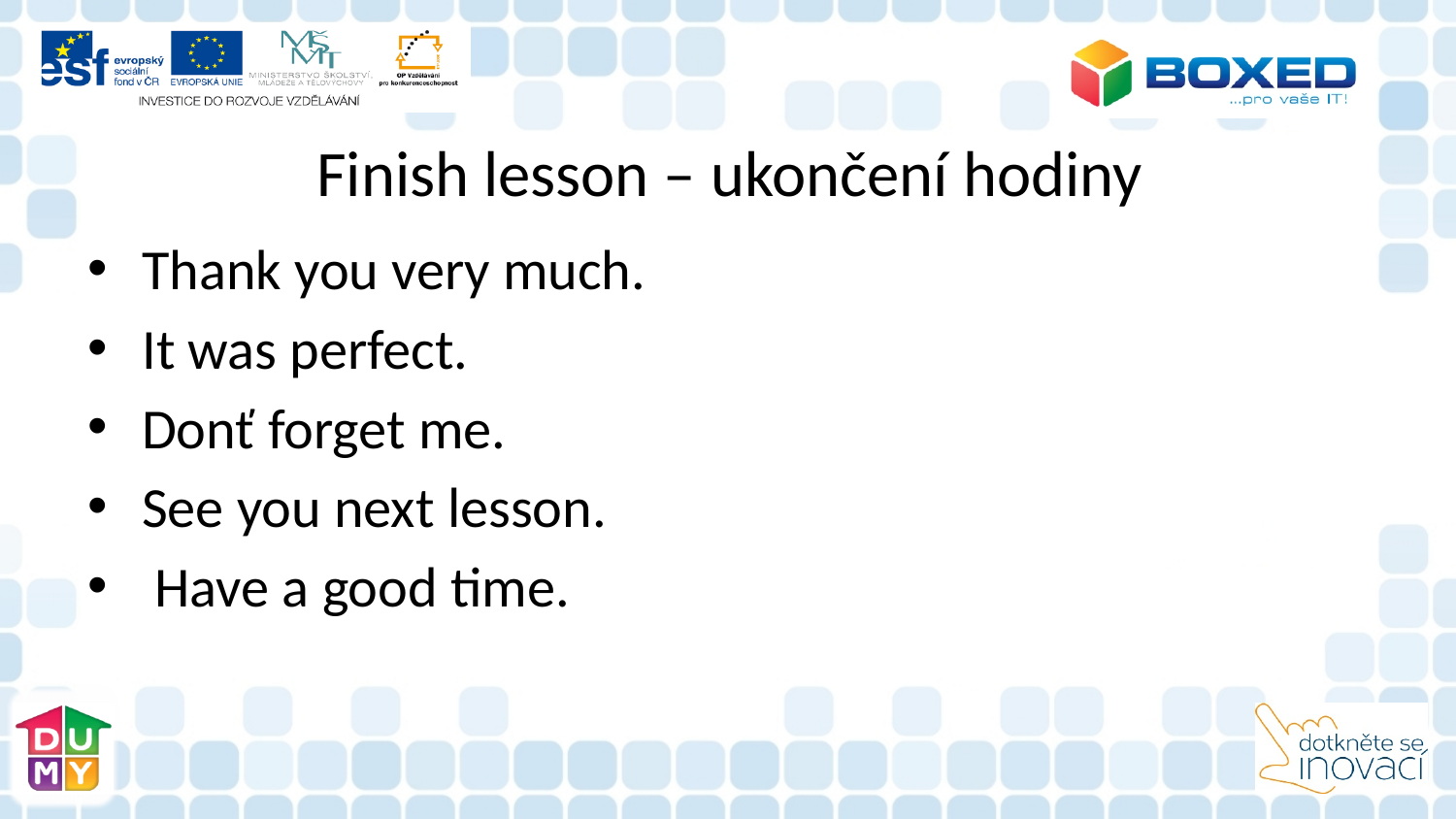

# Finish lesson – ukončení hodiny
Thank you very much.
It was perfect.
Donť forget me.
See you next lesson.
 Have a good time.